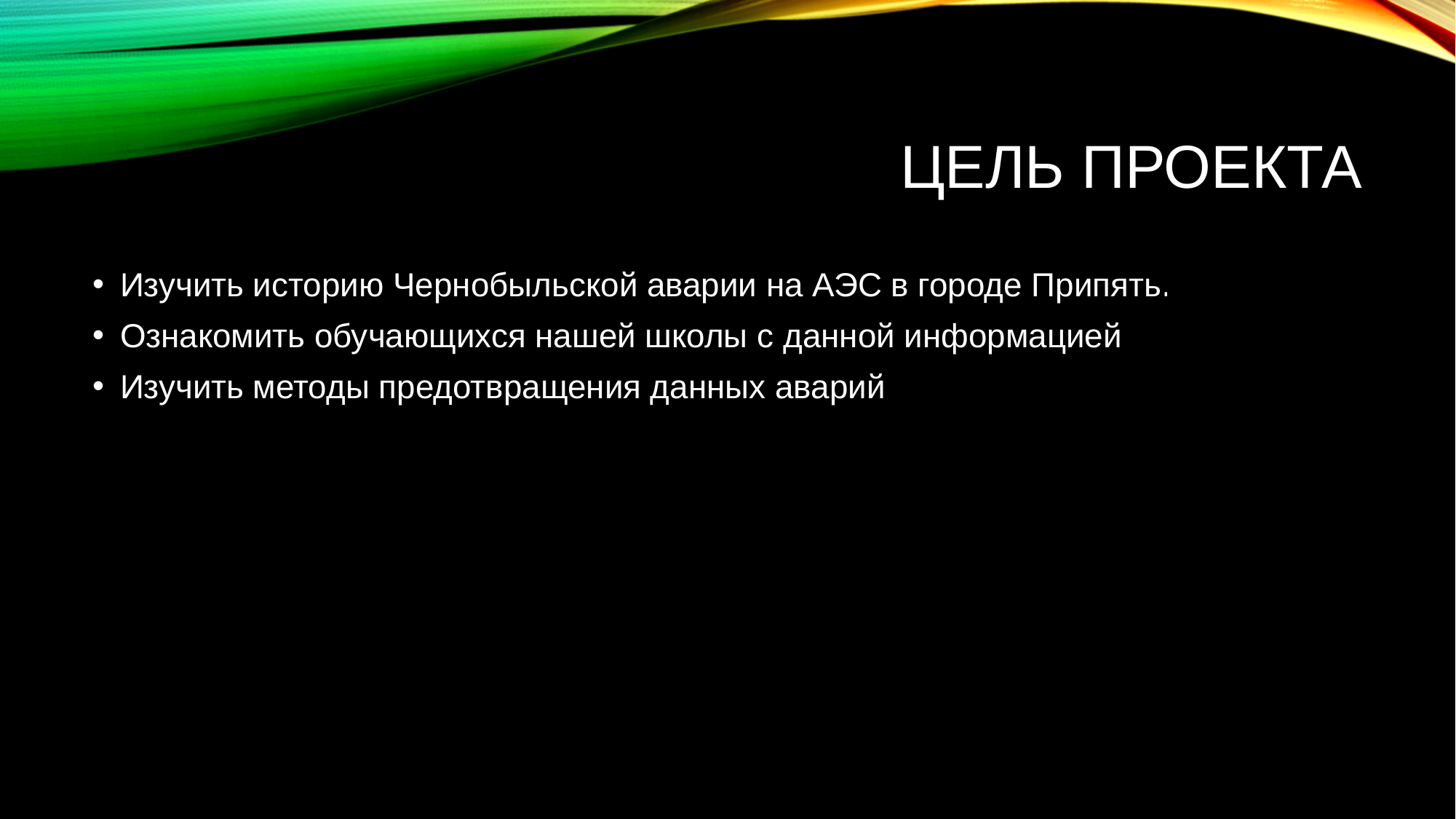

# Цель проекта
Изучить историю Чернобыльской аварии на АЭС в городе Припять.
Ознакомить обучающихся нашей школы с данной информацией
Изучить методы предотвращения данных аварий